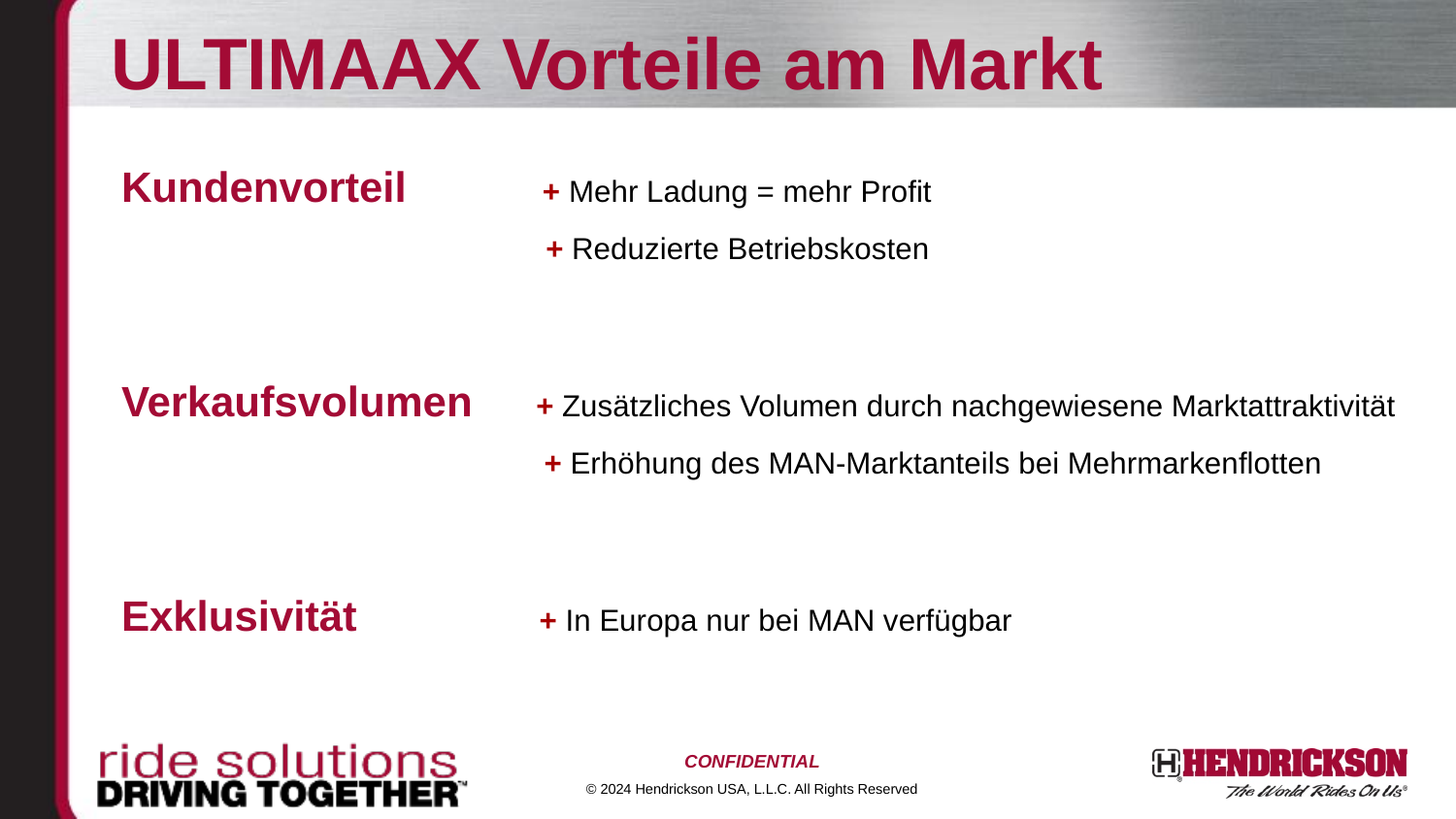

# ULTIMAAX Vorteile am Markt
Kundenvorteil                + Mehr Ladung = mehr Profit
                                           .+ Reduzierte Betriebskosten

Verkaufsvolumen     .+ Zusätzliches Volumen durch nachgewiesene Marktattraktivität
                                                 .+ Erhöhung des MAN-Marktanteils bei Mehrmarkenflotten

Exklusivität               .+ In Europa nur bei MAN verfügbar